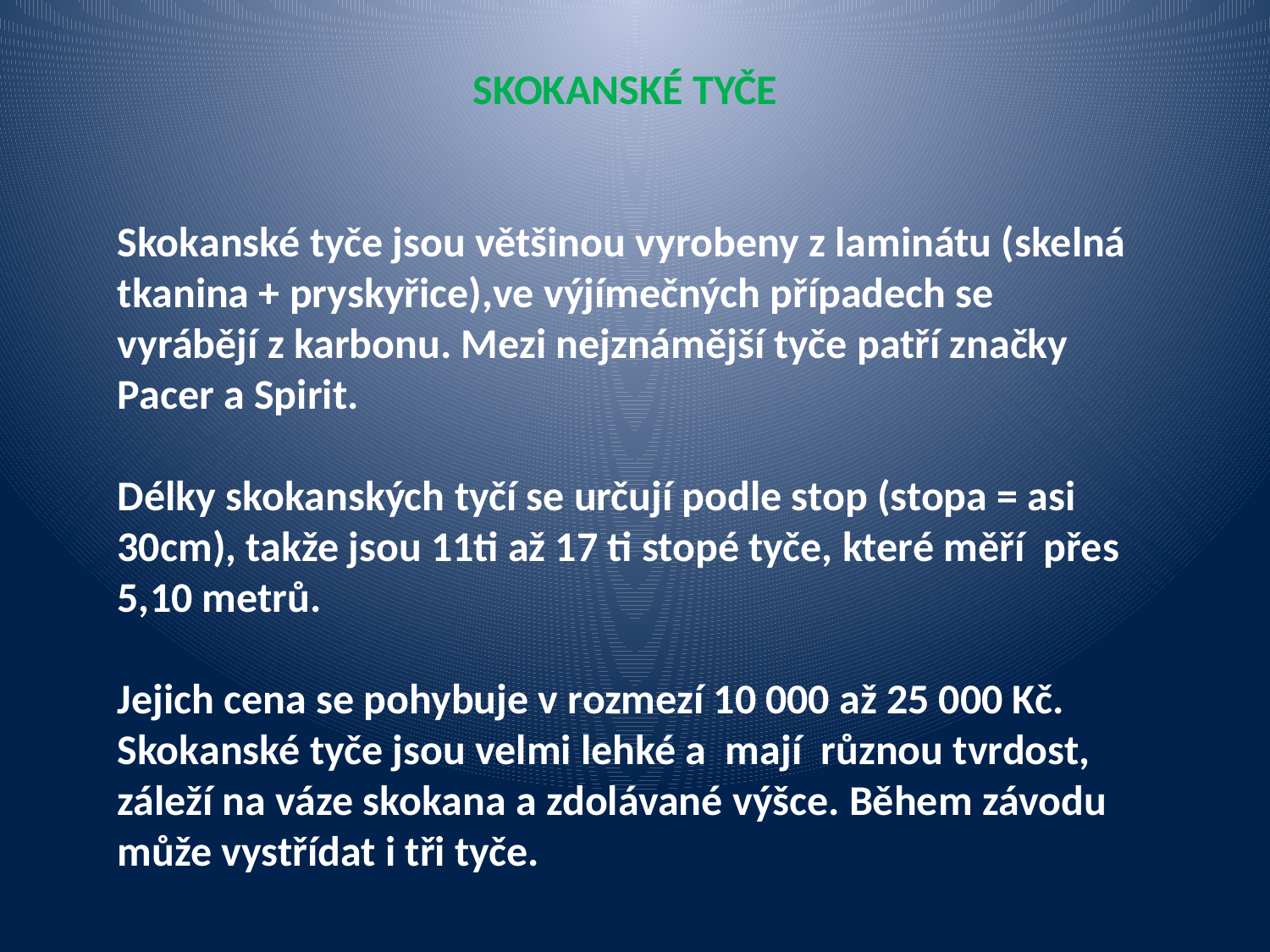

SKOKANSKÉ TYČE

Skokanské tyče jsou většinou vyrobeny z laminátu (skelná tkanina + pryskyřice),ve výjímečných případech se  vyrábějí z karbonu. Mezi nejznámější tyče patří značky Pacer a Spirit.

Délky skokanských tyčí se určují podle stop (stopa = asi 30cm), takže jsou 11ti až 17 ti stopé tyče, které měří  přes 5,10 metrů.

Jejich cena se pohybuje v rozmezí 10 000 až 25 000 Kč. Skokanské tyče jsou velmi lehké a  mají  různou tvrdost,  záleží na váze skokana a zdolávané výšce. Během závodu může vystřídat i tři tyče.